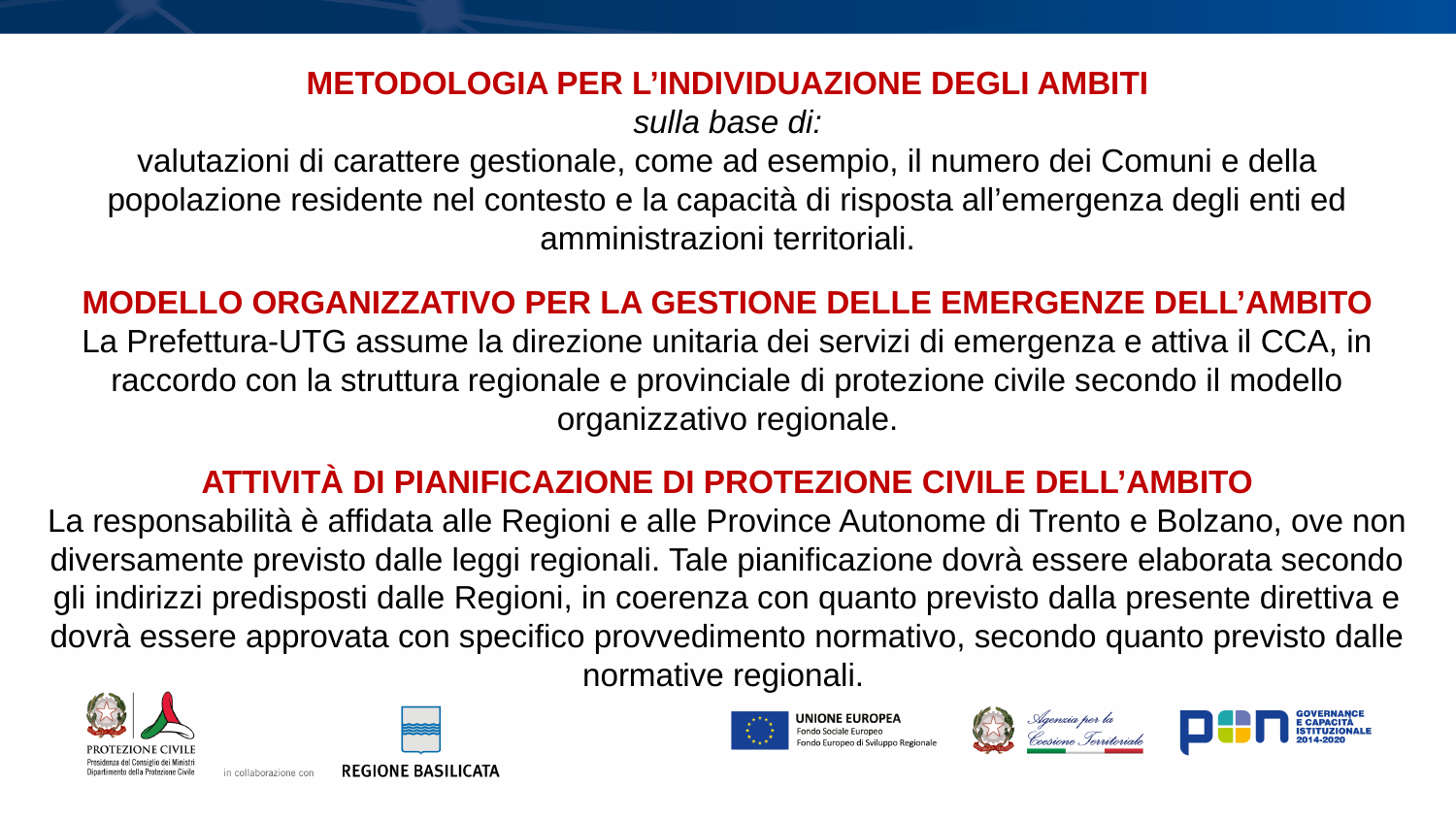

METODOLOGIA PER L’INDIVIDUAZIONE DEGLI AMBITI
sulla base di:
valutazioni di carattere gestionale, come ad esempio, il numero dei Comuni e della popolazione residente nel contesto e la capacità di risposta all’emergenza degli enti ed amministrazioni territoriali.

MODELLO ORGANIZZATIVO PER LA GESTIONE DELLE EMERGENZE DELL’AMBITO
La Prefettura-UTG assume la direzione unitaria dei servizi di emergenza e attiva il CCA, in raccordo con la struttura regionale e provinciale di protezione civile secondo il modello organizzativo regionale.

ATTIVITÀ DI PIANIFICAZIONE DI PROTEZIONE CIVILE DELL’AMBITO
La responsabilità è affidata alle Regioni e alle Province Autonome di Trento e Bolzano, ove non diversamente previsto dalle leggi regionali. Tale pianificazione dovrà essere elaborata secondo gli indirizzi predisposti dalle Regioni, in coerenza con quanto previsto dalla presente direttiva e dovrà essere approvata con specifico provvedimento normativo, secondo quanto previsto dalle normative regionali.